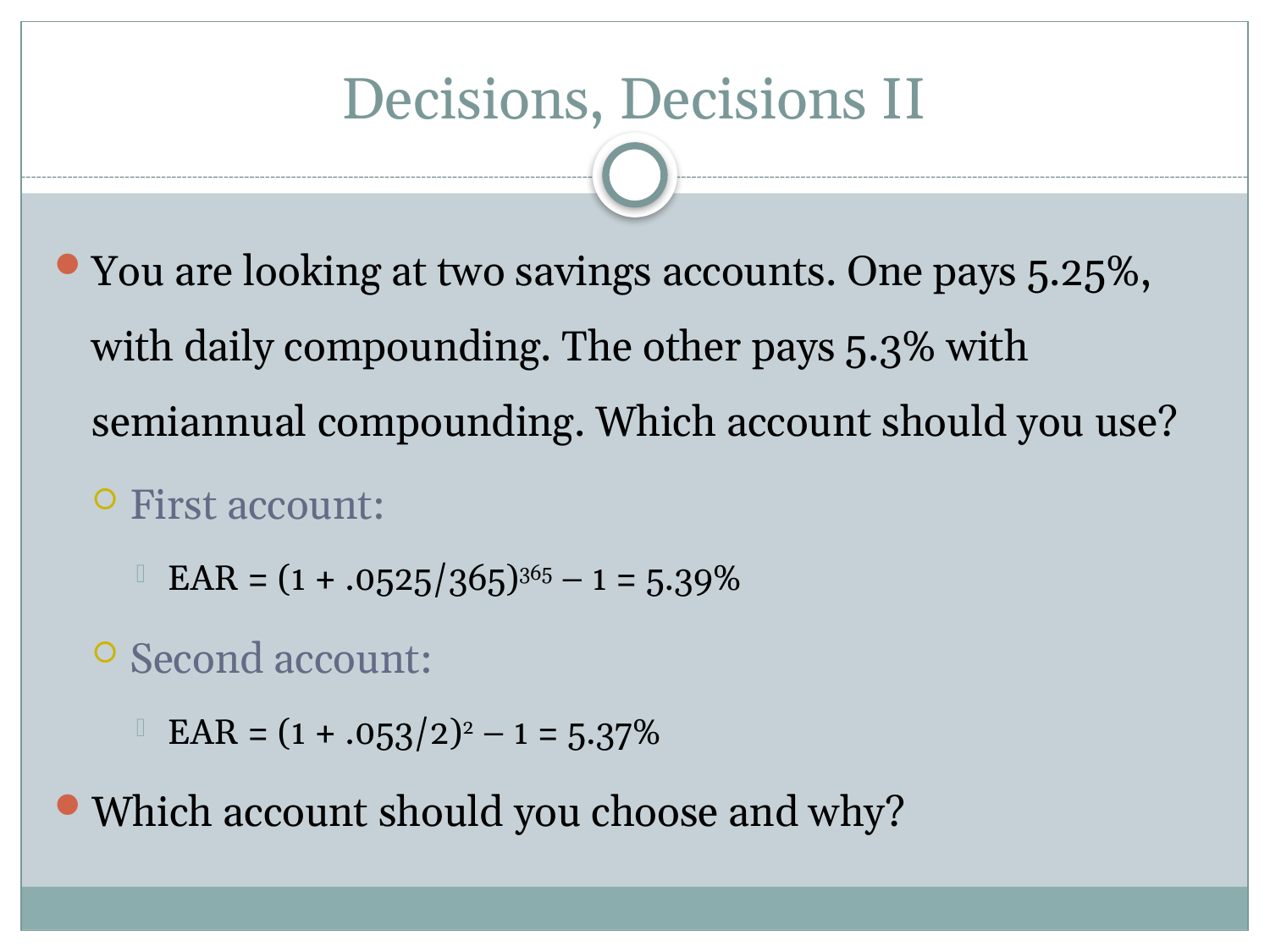

# Decisions, Decisions II
You are looking at two savings accounts. One pays 5.25%, with daily compounding. The other pays 5.3% with semiannual compounding. Which account should you use?
First account:
EAR = (1 + .0525/365)365 – 1 = 5.39%
Second account:
EAR = (1 + .053/2)2 – 1 = 5.37%
Which account should you choose and why?